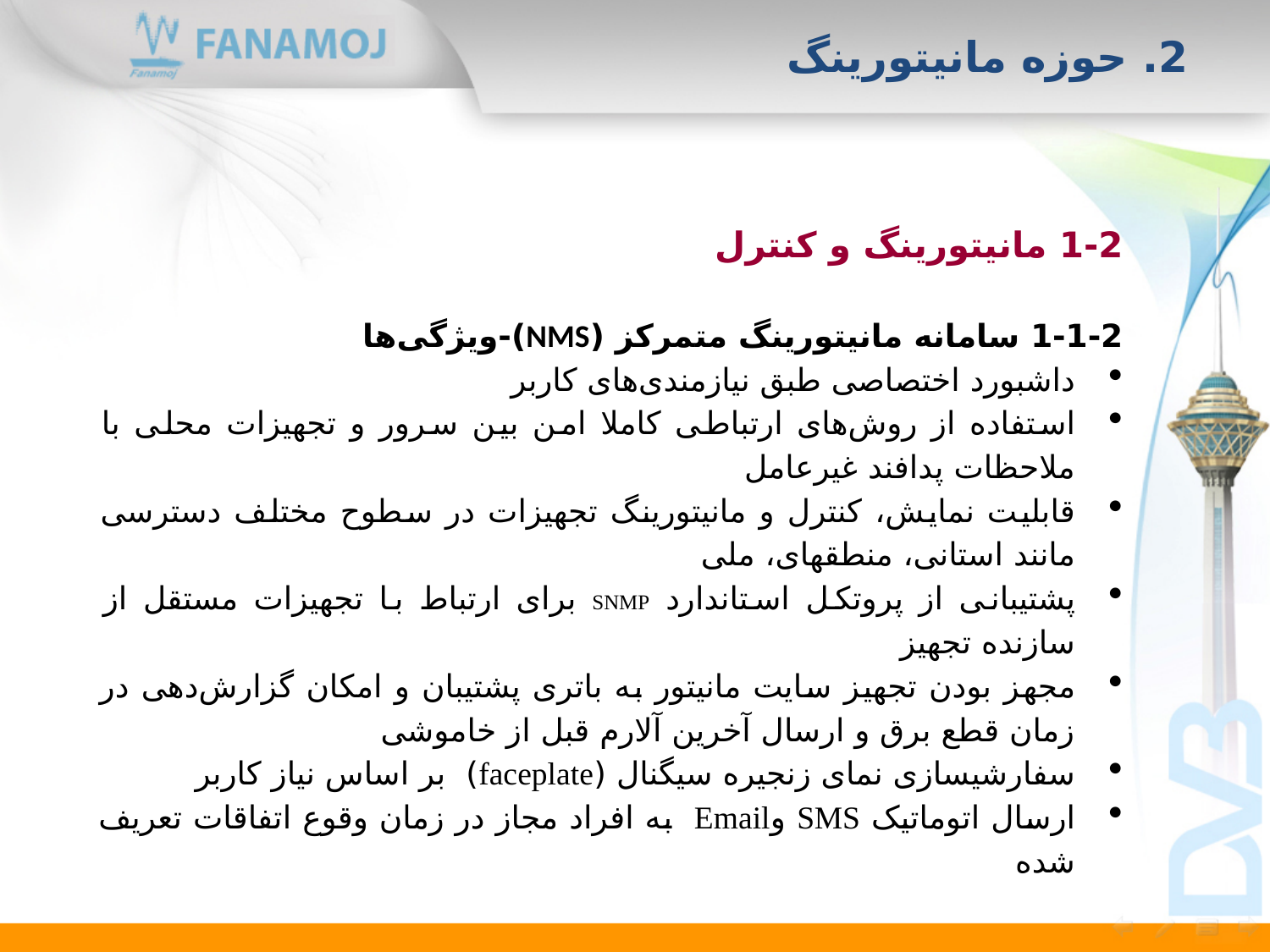

2. حوزه مانیتورینگ
1-2 مانیتورینگ و کنترل

1-1-2 سامانه مانیتورینگ متمرکز (NMS)-ویژگی‌ها
داشبورد اختصاصی طبق نیازمندی‌های کاربر
استفاده از روش‌های ارتباطی کاملا امن بین سرور و تجهیزات محلی با ملاحظات پدافند غیرعامل
قابلیت نمایش، کنترل و مانیتورینگ تجهیزات در سطوح مختلف دسترسی مانند استانی، منطقه­ای، ملی
پشتیبانی از پروتکل استاندارد SNMP برای ارتباط با تجهیزات مستقل از سازنده تجهیز
مجهز بودن تجهیز سایت مانیتور به باتری پشتیبان و امکان گزارش‌دهی در زمان قطع برق و ارسال آخرین آلارم قبل از خاموشی
سفارشی­سازی نمای زنجیره سیگنال (faceplate)  بر اساس نیاز کاربر
ارسال اتوماتیک SMS وEmail  به افراد مجاز در زمان وقوع اتفاقات تعریف شده